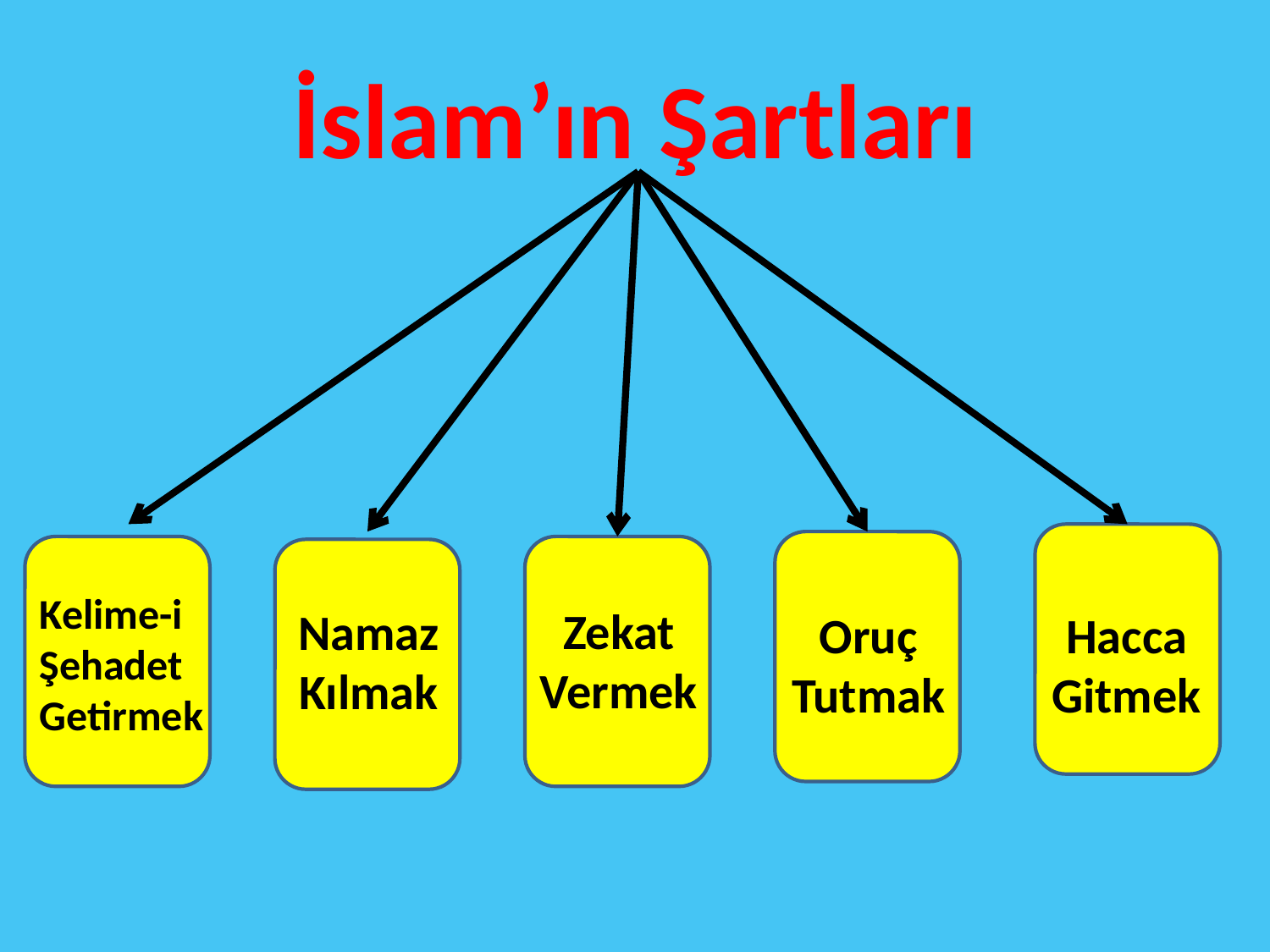

İslam’ın Şartları

Kelime-i Şehadet Getirmek
Zekat Vermek
Namaz Kılmak
Oruç Tutmak
Hacca Gitmek